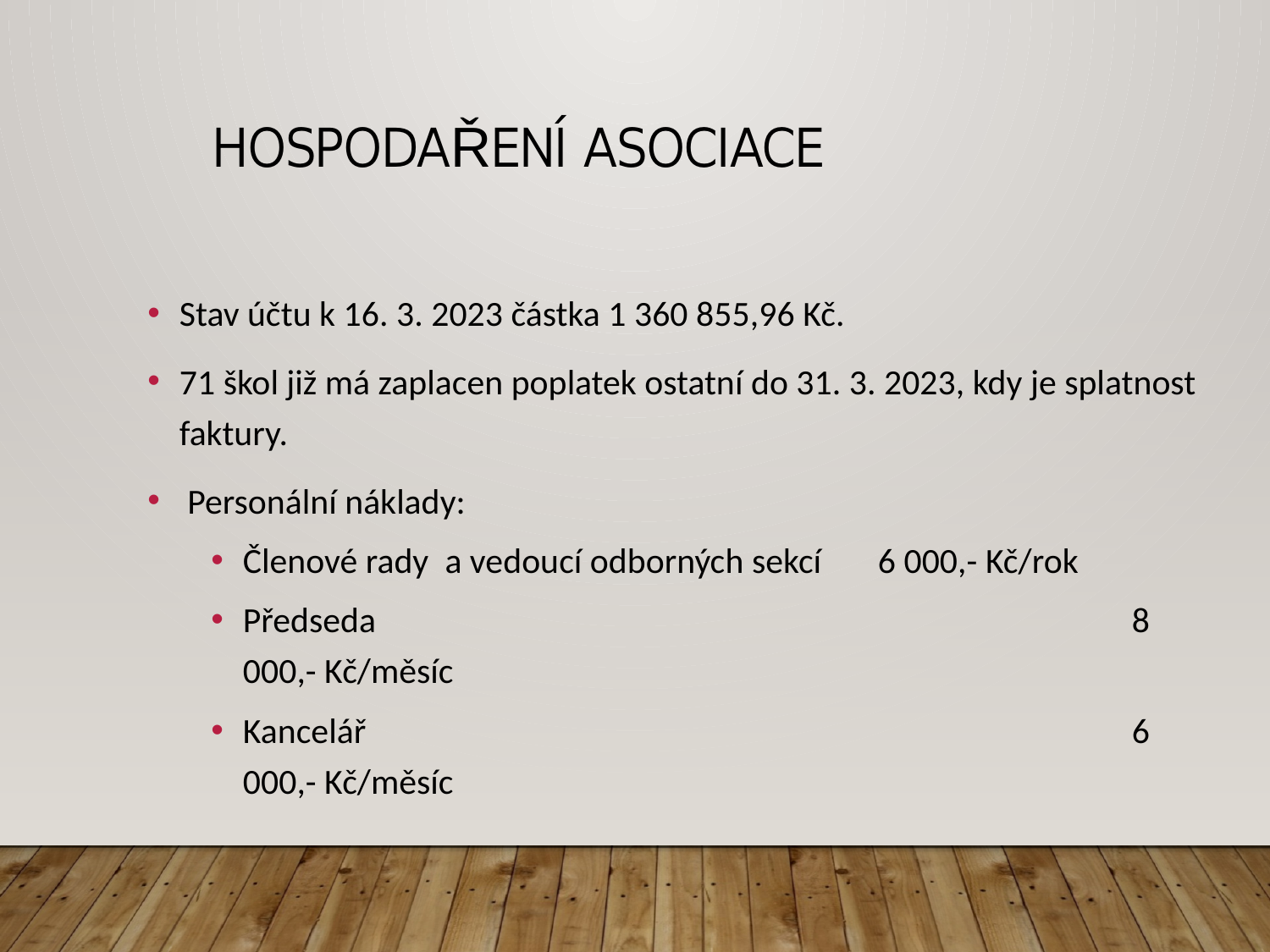

# Hospodaření Asociace
Stav účtu k 16. 3. 2023 částka 1 360 855,96 Kč.
71 škol již má zaplacen poplatek ostatní do 31. 3. 2023, kdy je splatnost faktury.
 Personální náklady:
Členové rady  a vedoucí odborných sekcí 	6 000,- Kč/rok
Předseda						8 000,- Kč/měsíc
Kancelář 						6 000,- Kč/měsíc